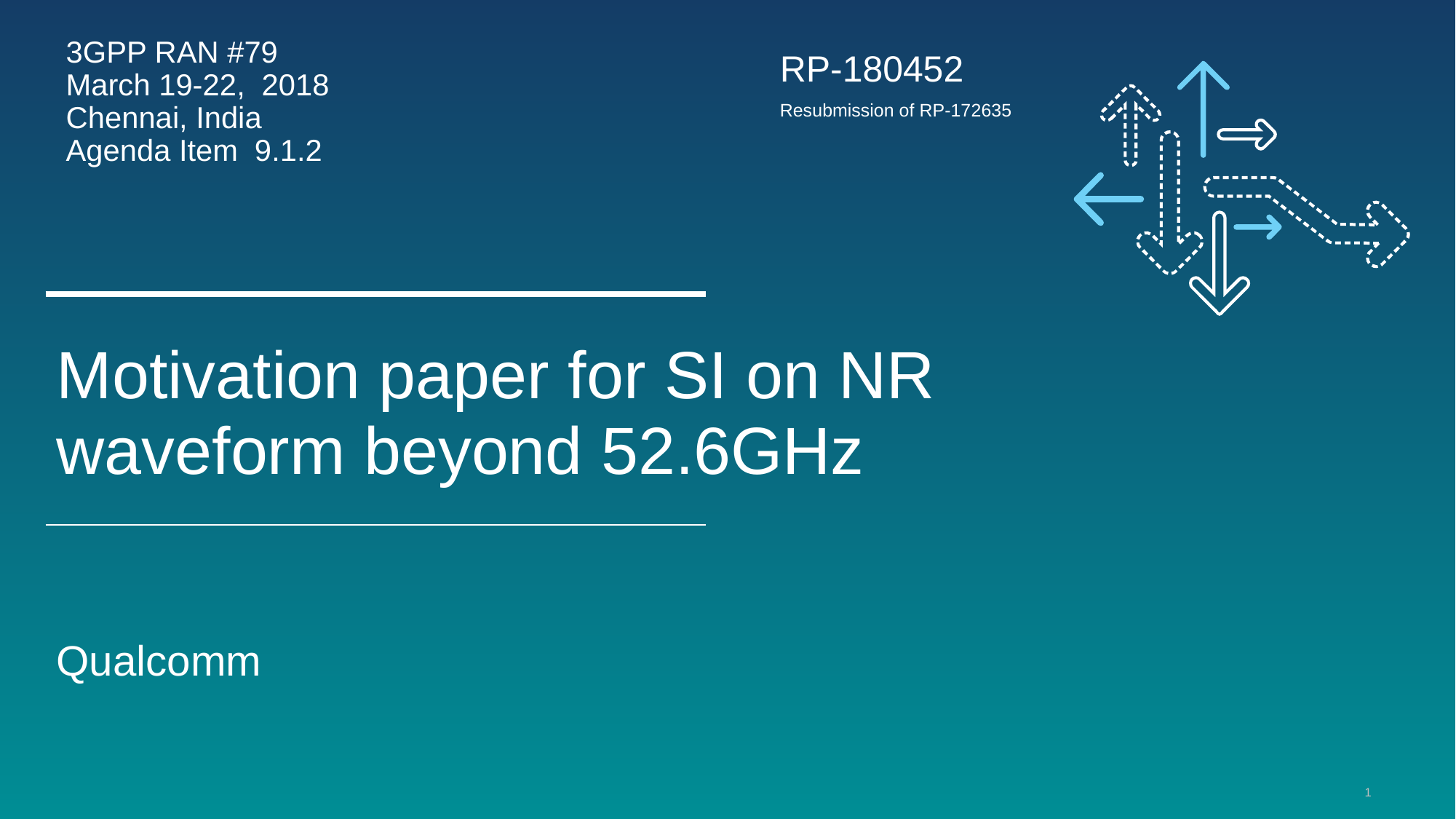

3GPP RAN #79
March 19-22,  2018
Chennai, India
Agenda Item  9.1.2
RP-180452
Resubmission of RP-172635
Motivation paper for SI on NR waveform beyond 52.6GHz
Qualcomm